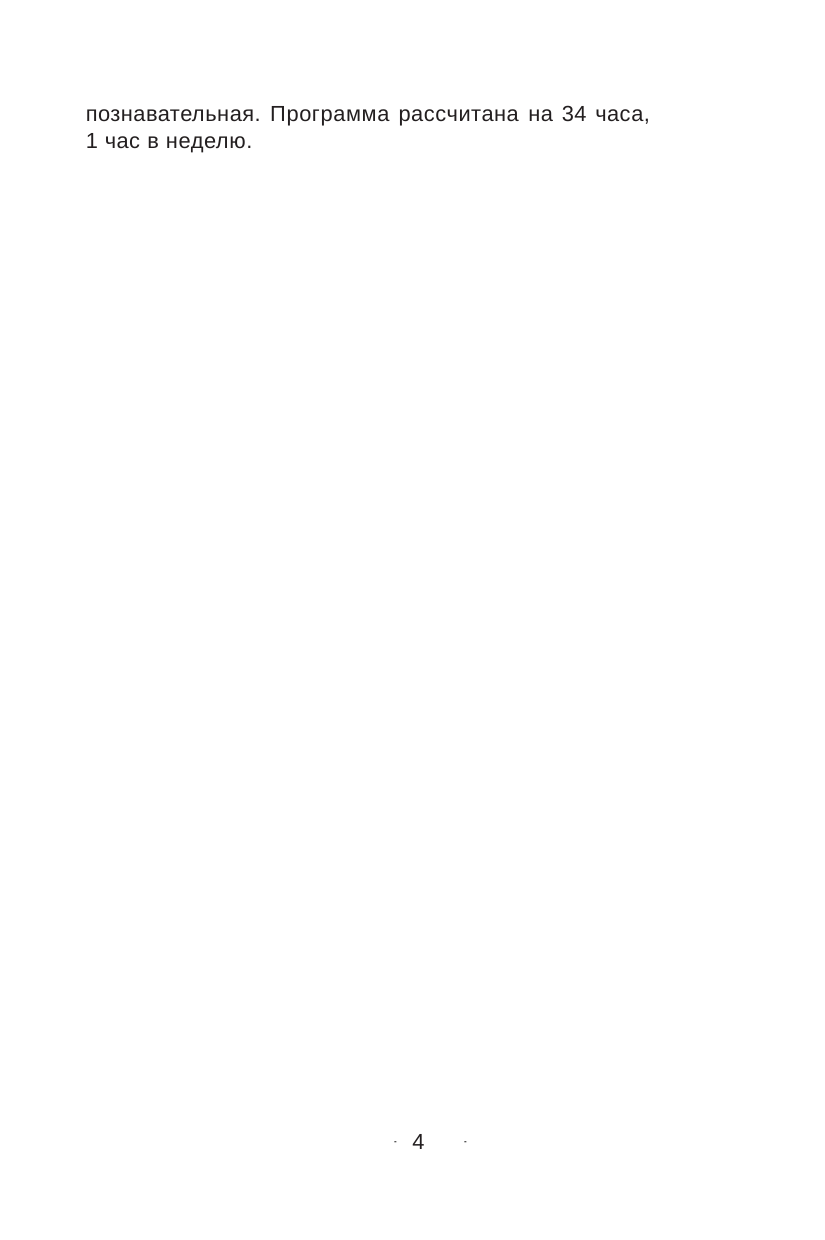

познавательная. Программа рассчитана на 34 часа,
1 час в неделю.
4
5